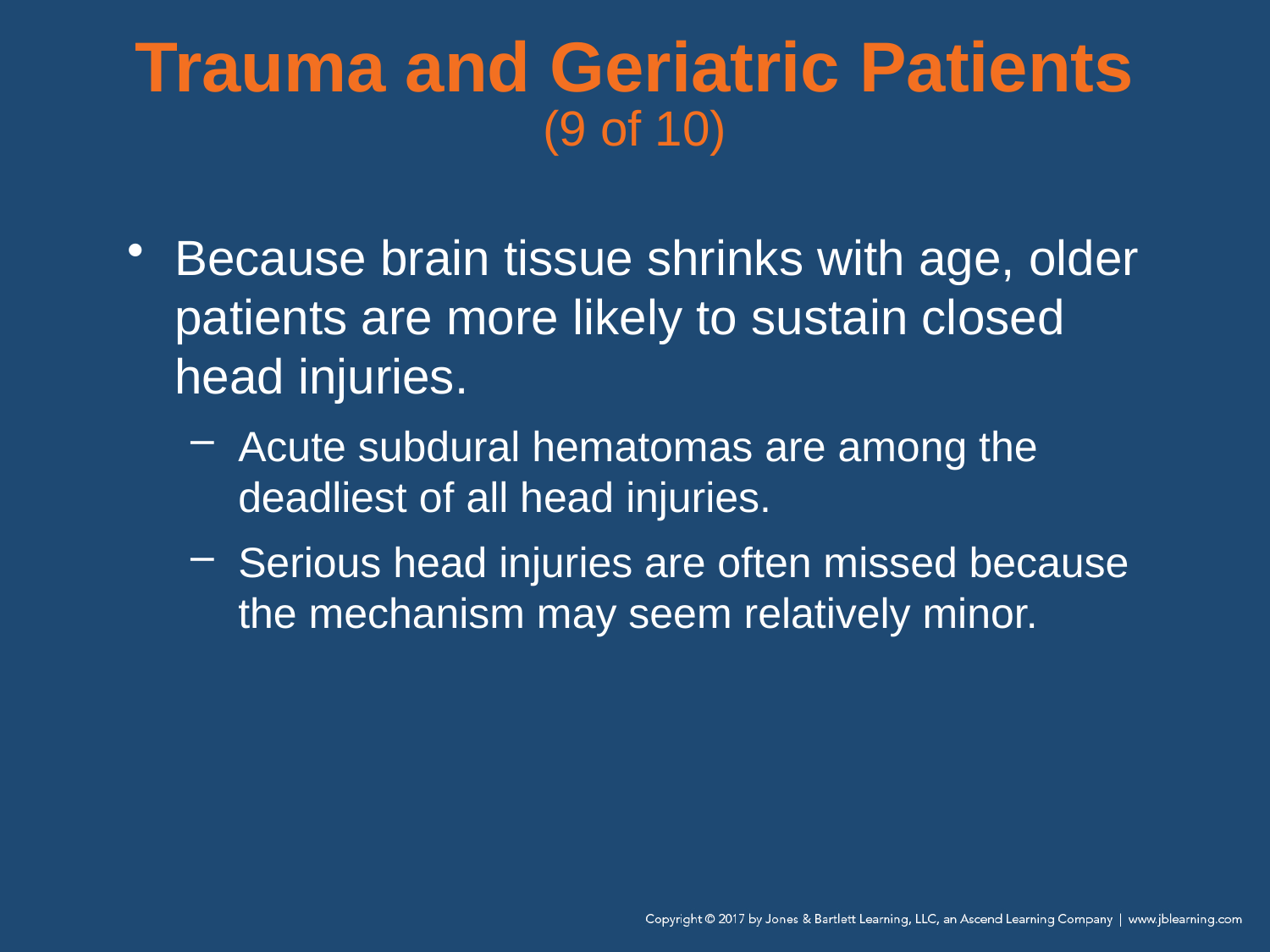

# Trauma and Geriatric Patients (9 of 10)
Because brain tissue shrinks with age, older patients are more likely to sustain closed head injuries.
Acute subdural hematomas are among the deadliest of all head injuries.
Serious head injuries are often missed because the mechanism may seem relatively minor.